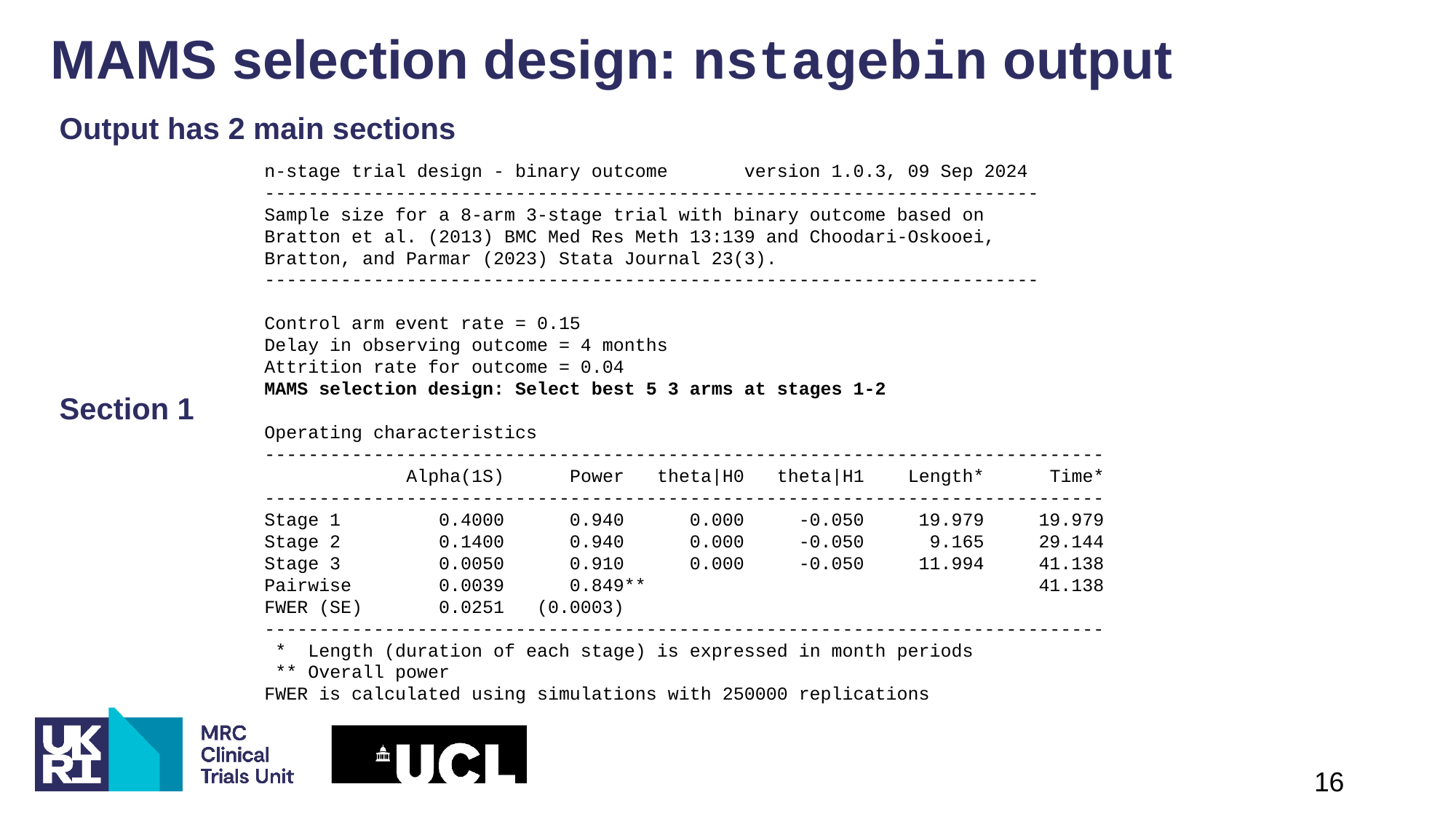

# MAMS selection design: nstagebin output
Output has 2 main sections

Section 1
n-stage trial design - binary outcome       version 1.0.3, 09 Sep 2024
-----------------------------------------------------------------------
Sample size for a 8-arm 3-stage trial with binary outcome based on
Bratton et al. (2013) BMC Med Res Meth 13:139 and Choodari-Oskooei,
Bratton, and Parmar (2023) Stata Journal 23(3).
-----------------------------------------------------------------------

Control arm event rate = 0.15
Delay in observing outcome = 4 months
Attrition rate for outcome = 0.04
MAMS selection design: Select best 5 3 arms at stages 1-2

Operating characteristics
-----------------------------------------------------------------------------
             Alpha(1S)      Power   theta|H0   theta|H1    Length*      Time*
-----------------------------------------------------------------------------
Stage 1         0.4000      0.940      0.000     -0.050     19.979     19.979
Stage 2         0.1400      0.940      0.000     -0.050      9.165     29.144
Stage 3         0.0050      0.910      0.000     -0.050     11.994     41.138
Pairwise        0.0039      0.849**                                    41.138
FWER (SE)       0.0251   (0.0003)
-----------------------------------------------------------------------------
 *  Length (duration of each stage) is expressed in month periods
 ** Overall power
FWER is calculated using simulations with 250000 replications
16